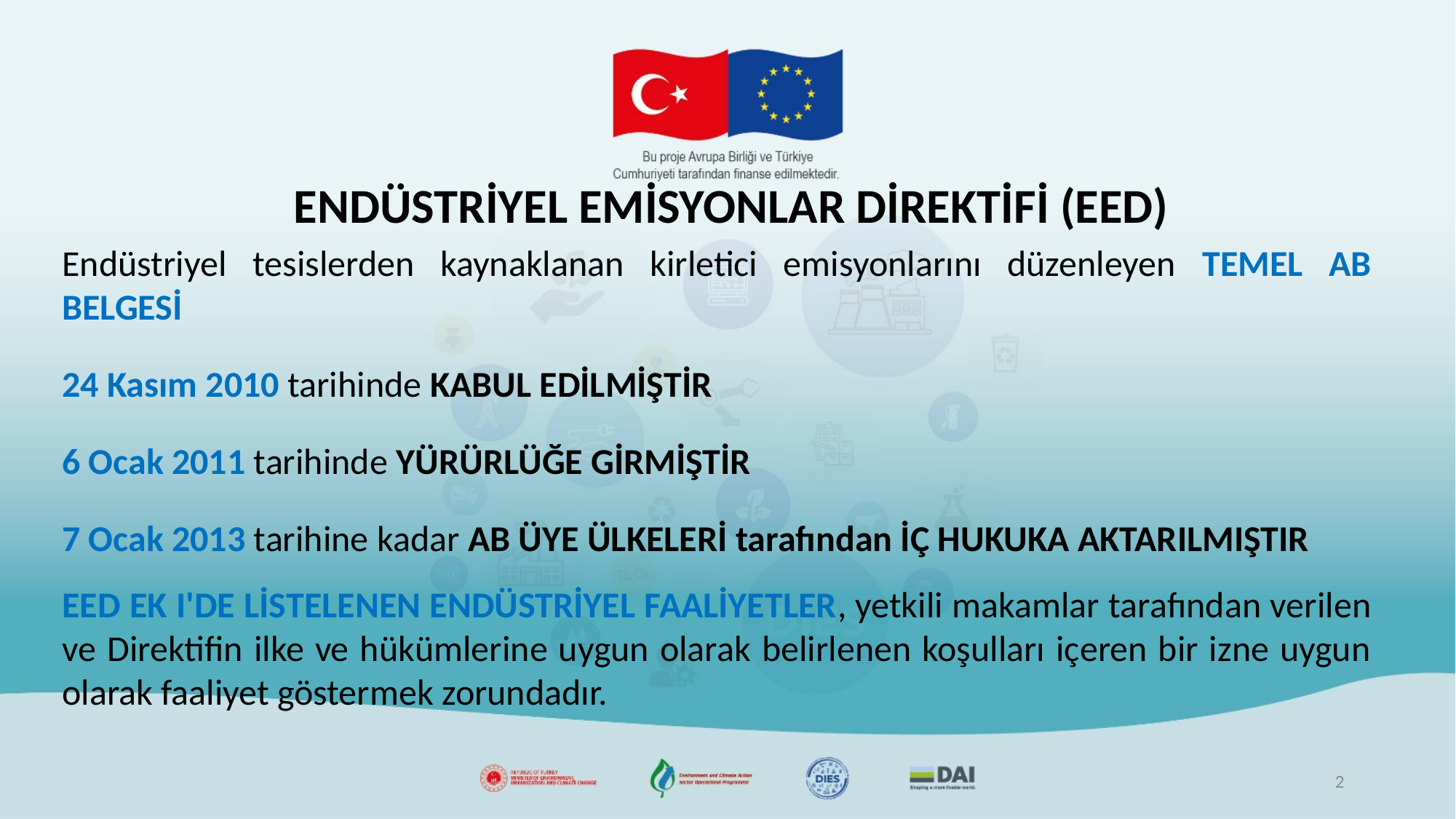

# ENDÜSTRİYEL EMİSYONLAR DİREKTİFİ (EED)
Endüstriyel tesislerden kaynaklanan kirletici emisyonlarını düzenleyen TEMEL AB BELGESİ
24 Kasım 2010 tarihinde KABUL EDİLMİŞTİR
6 Ocak 2011 tarihinde YÜRÜRLÜĞE GİRMİŞTİR
7 Ocak 2013 tarihine kadar AB ÜYE ÜLKELERİ tarafından İÇ HUKUKA AKTARILMIŞTIR
EED EK I'DE LİSTELENEN ENDÜSTRİYEL FAALİYETLER, yetkili makamlar tarafından verilen ve Direktifin ilke ve hükümlerine uygun olarak belirlenen koşulları içeren bir izne uygun olarak faaliyet göstermek zorundadır.
2